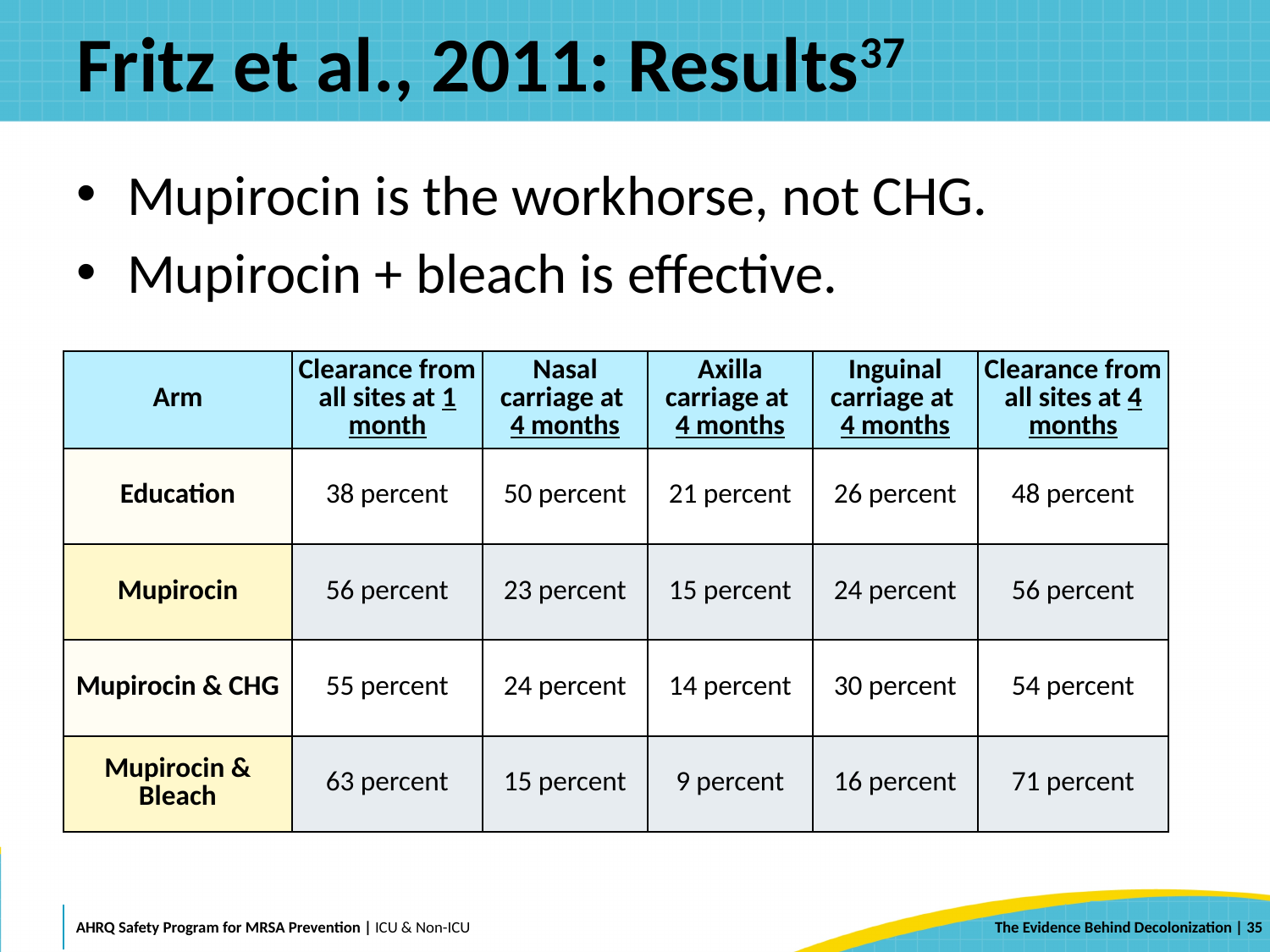

# Fritz et al., 2011: Results37
Mupirocin is the workhorse, not CHG.
Mupirocin + bleach is effective.
| Arm | Clearance from all sites at 1 month | Nasal carriage at 4 months | Axilla carriage at 4 months | Inguinal carriage at 4 months | Clearance from all sites at 4 months |
| --- | --- | --- | --- | --- | --- |
| Education | 38 percent | 50 percent | 21 percent | 26 percent | 48 percent |
| Mupirocin | 56 percent | 23 percent | 15 percent | 24 percent | 56 percent |
| Mupirocin & CHG | 55 percent | 24 percent | 14 percent | 30 percent | 54 percent |
| Mupirocin & Bleach | 63 percent | 15 percent | 9 percent | 16 percent | 71 percent |
 | 35